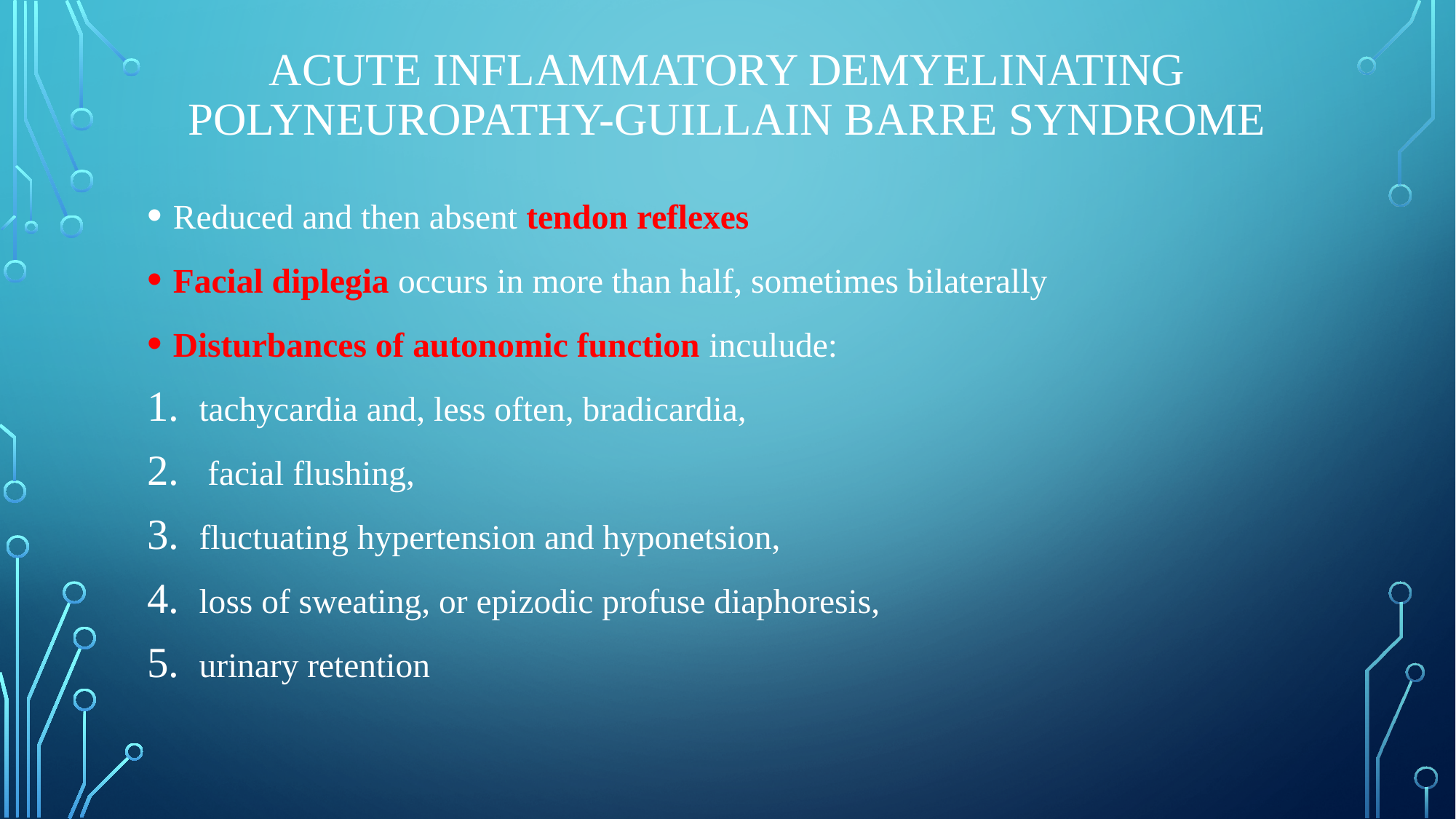

# Acute inflammatory demyelinating polyneuropathy-guillain barre syndrome
Reduced and then absent tendon reflexes
Facial diplegia occurs in more than half, sometimes bilaterally
Disturbances of autonomic function inculude:
tachycardia and, less often, bradicardia,
 facial flushing,
fluctuating hypertension and hyponetsion,
loss of sweating, or epizodic profuse diaphoresis,
urinary retention